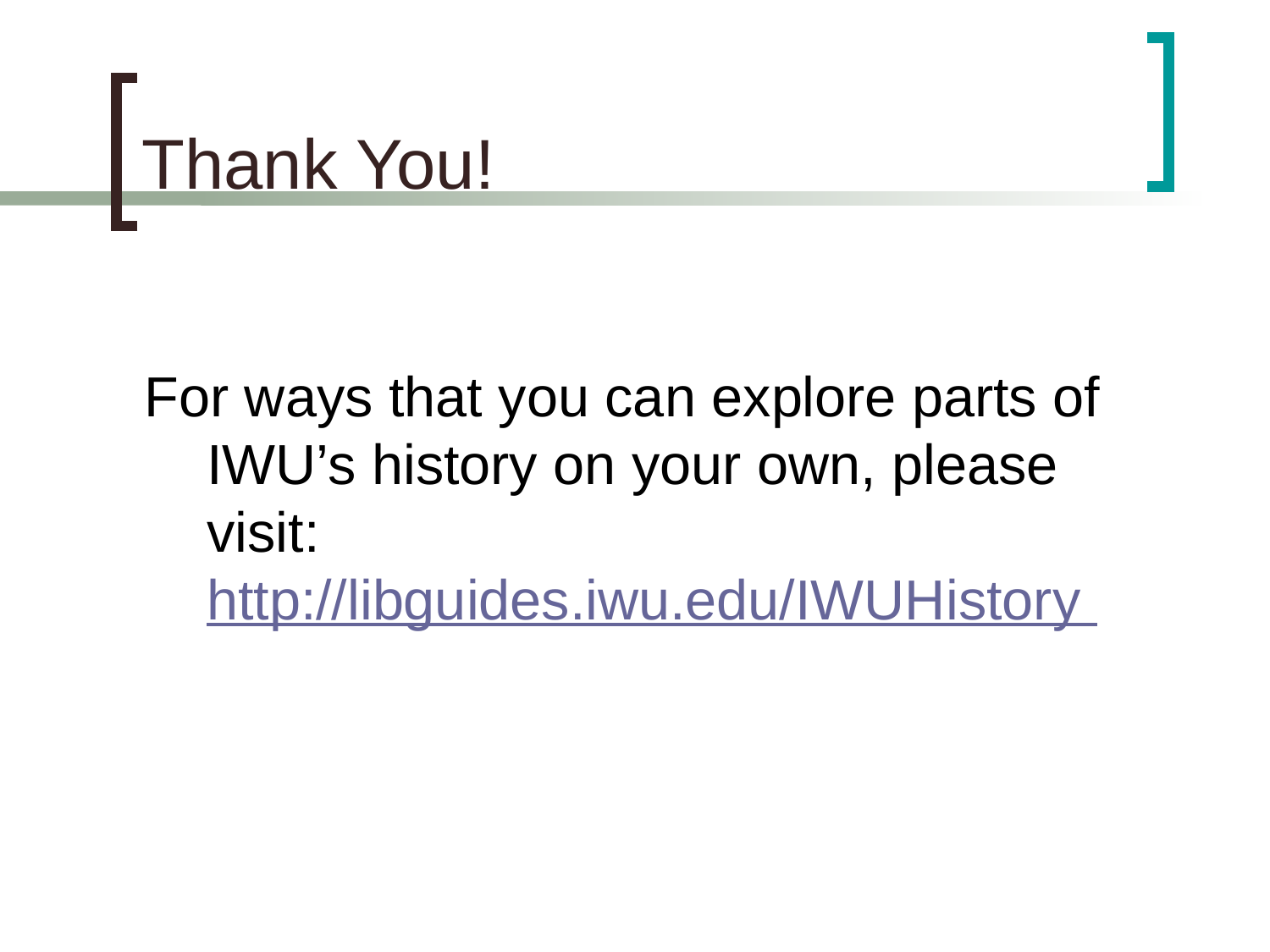

# Thank You!

For ways that you can explore parts of IWU’s history on your own, please visit:
http://libguides.iwu.edu/IWUHistory